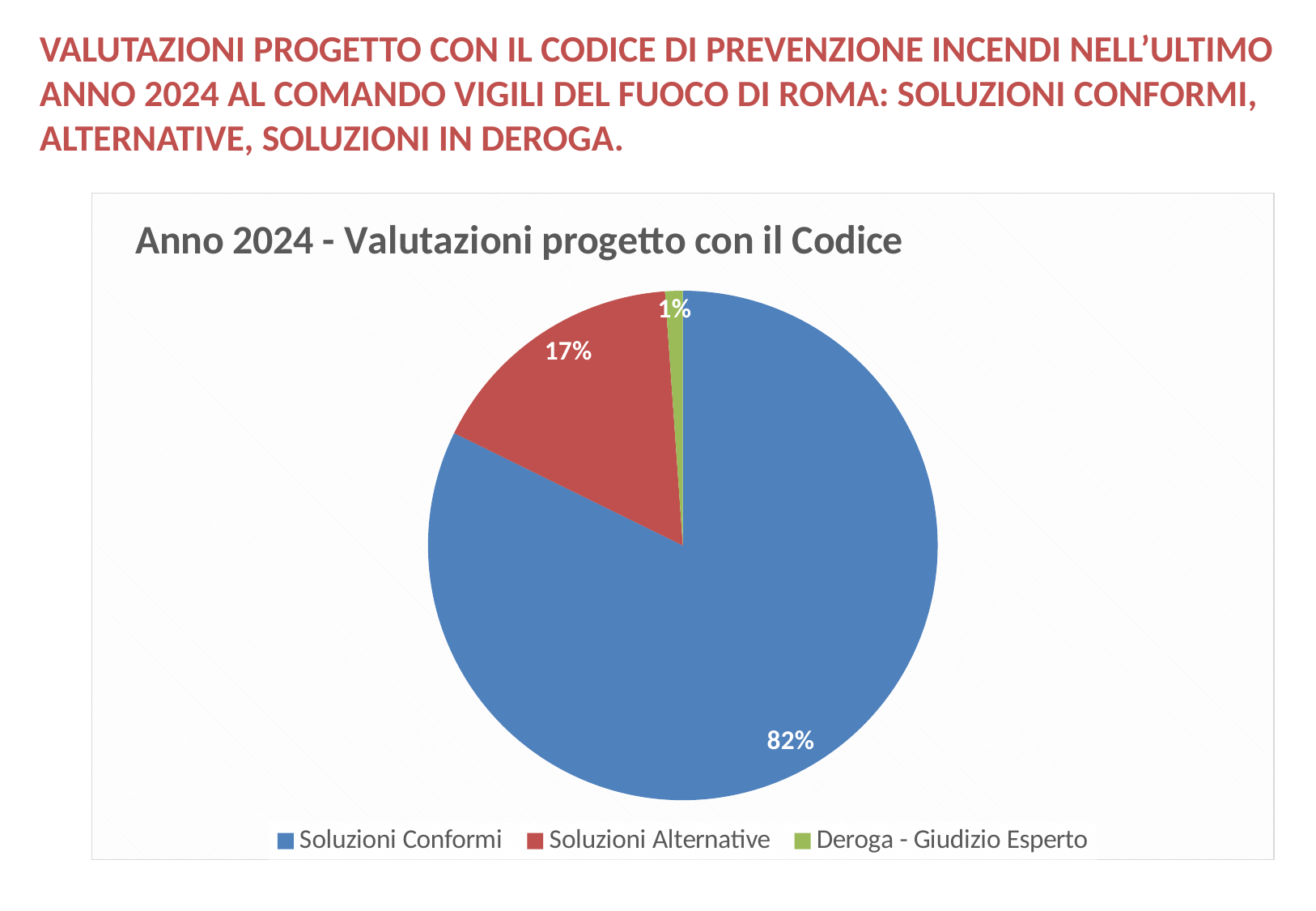

# VALUTAZIONI PROGETTO CON IL CODICE DI PREVENZIONE INCENDI NELL’ULTIMO ANNO 2024 AL COMANDO VIGILI DEL FUOCO DI ROMA: SOLUZIONI CONFORMI, ALTERNATIVE, SOLUZIONI IN DEROGA.

### Chart: Anno 2024 - Valutazioni progetto con il Codice

| Category |  |
|---|---|
| Soluzioni Conformi  | 515.0 |
| Soluzioni Alternative  | 104.0 |
| Deroga - Giudizio Esperto | 7.0 |